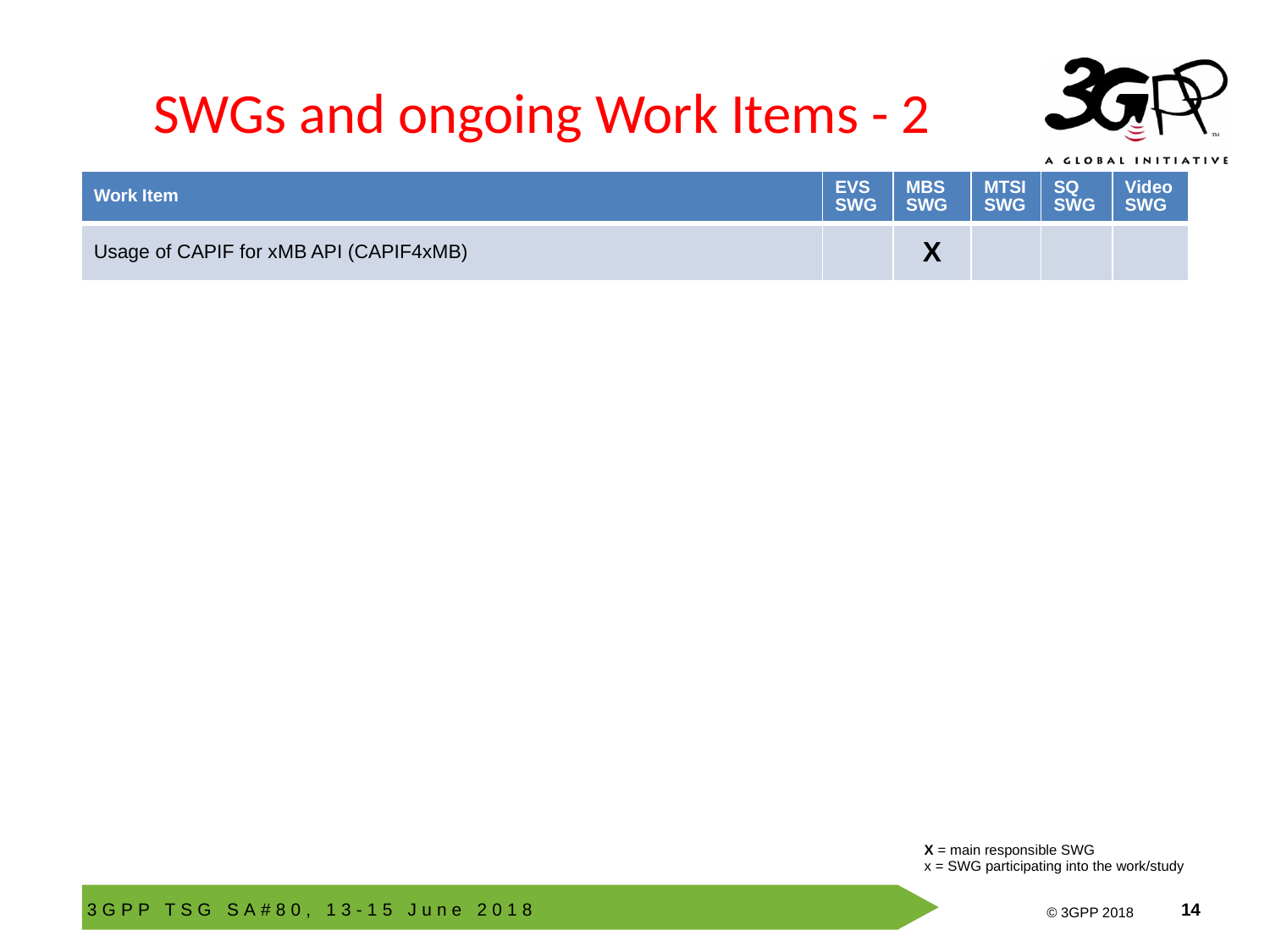

# SWGs and ongoing Work Items - 2
| Work Item | EVS SWG | MBS SWG | MTSI SWG | SQ SWG | Video SWG |
| --- | --- | --- | --- | --- | --- |
| Usage of CAPIF for xMB API (CAPIF4xMB) |  | X |  |  |  |
X = main responsible SWG
x = SWG participating into the work/study